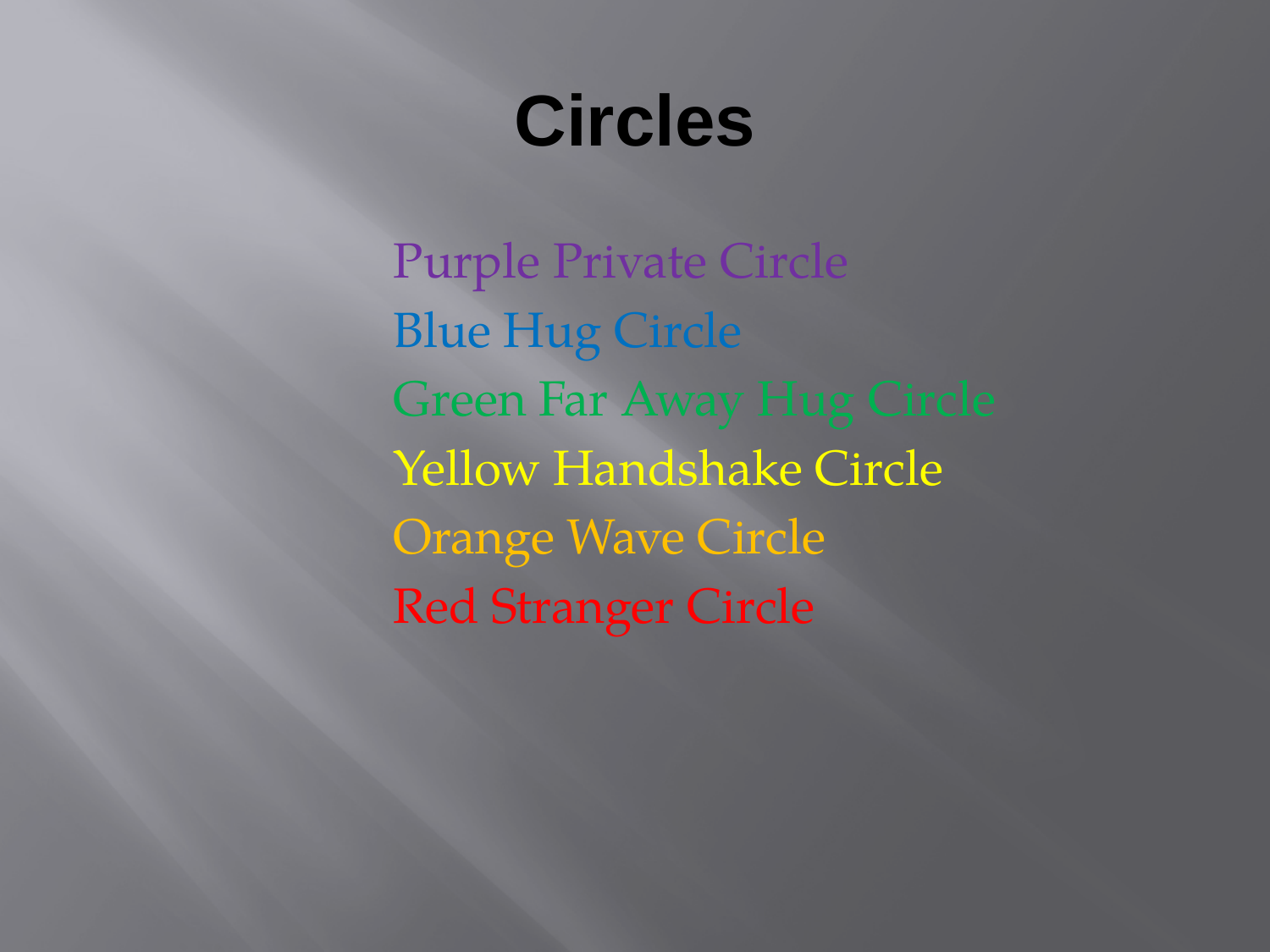

# Circles
			Purple Private Circle
			Blue Hug Circle
			Green Far Away Hug Circle
			Yellow Handshake Circle
			Orange Wave Circle
			Red Stranger Circle